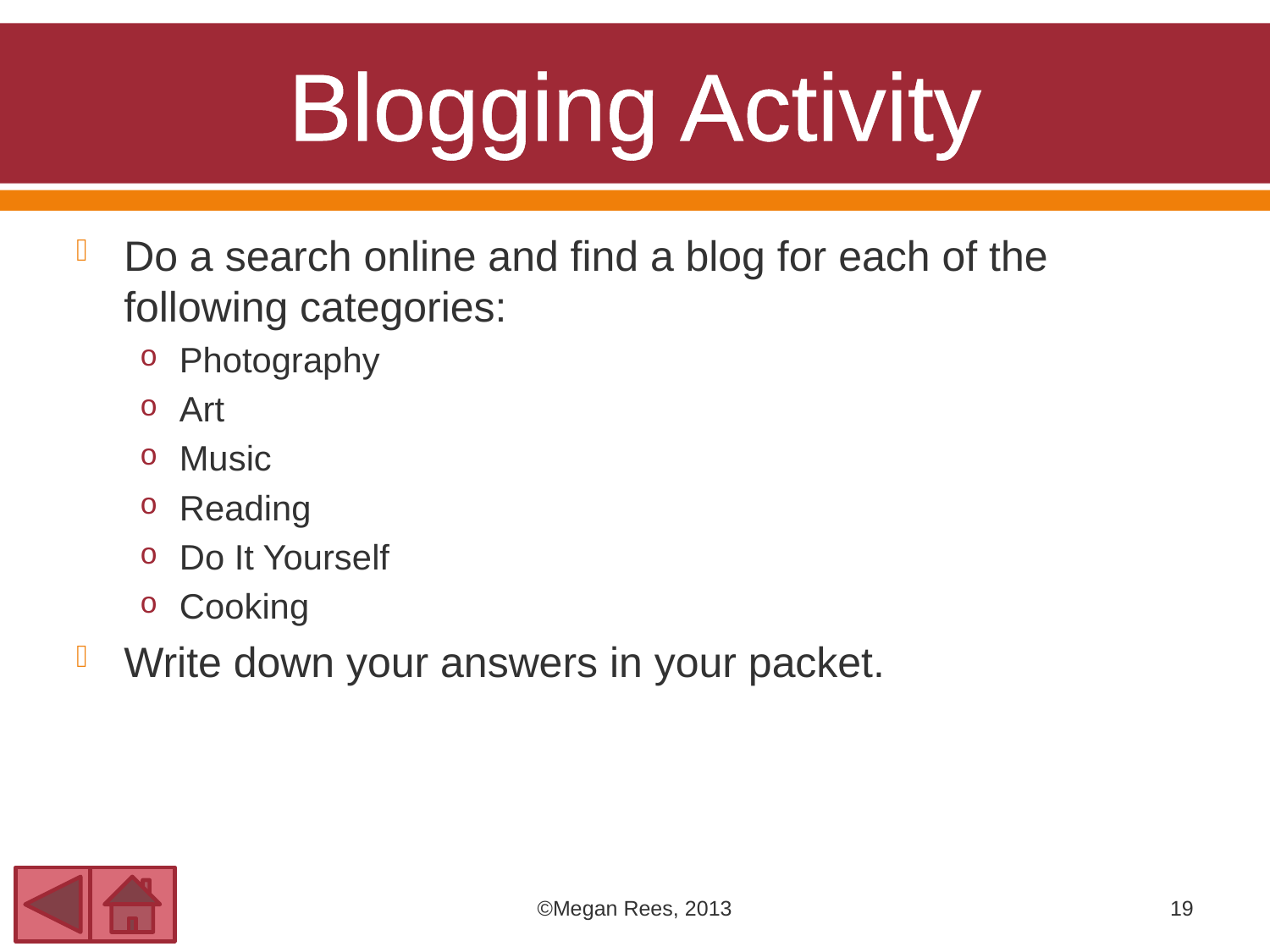

# Blogging Activity
Do a search online and find a blog for each of the following categories:
Photography
Art
Music
Reading
Do It Yourself
Cooking
Write down your answers in your packet.

©Megan Rees, 2013
19